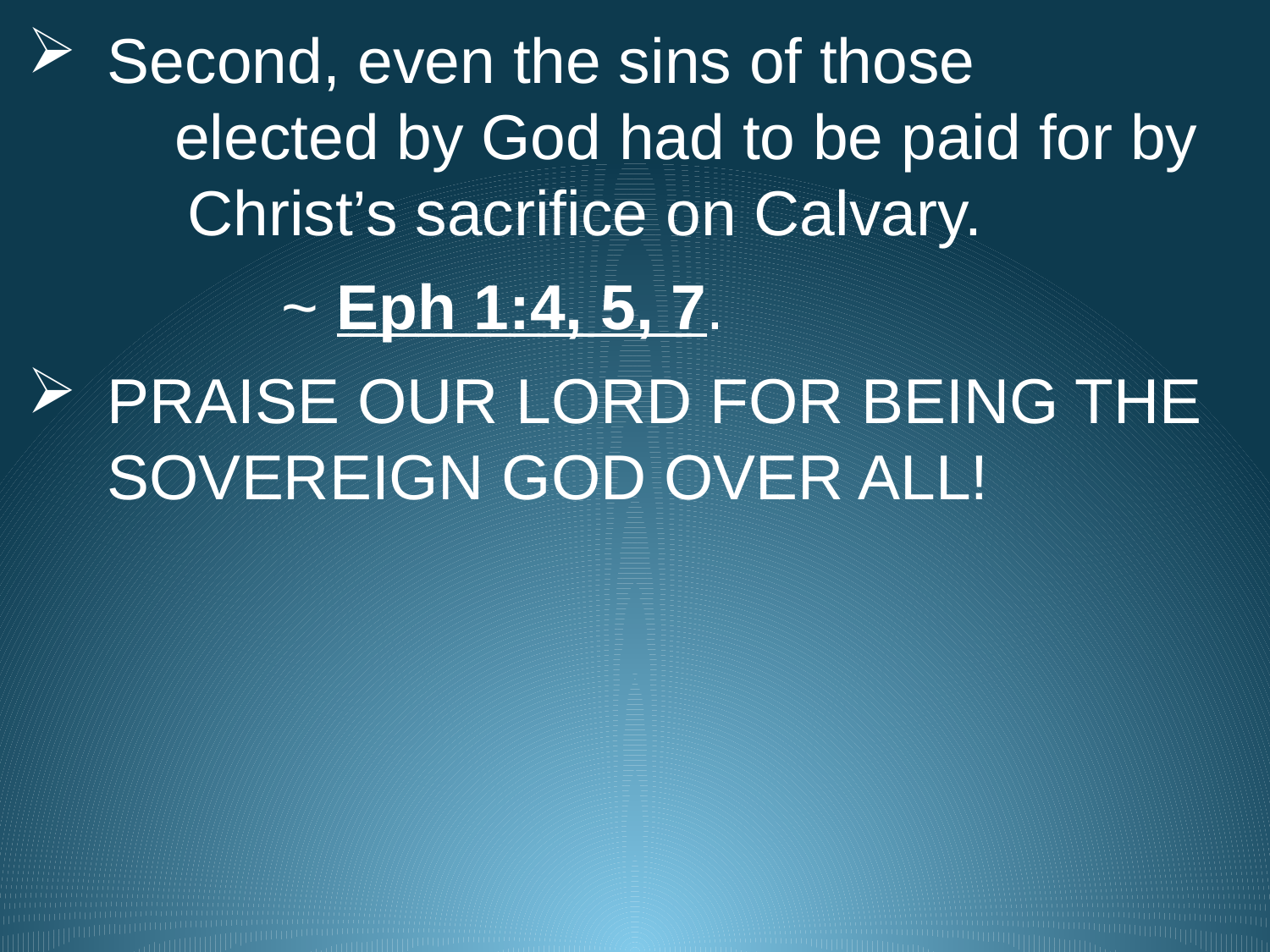

Second, even the sins of those 			elected by God had to be paid for by 		Christ’s sacrifice on Calvary.
		~ Eph 1:4, 5, 7.
PRAISE OUR LORD FOR BEING THE SOVEREIGN GOD OVER ALL!